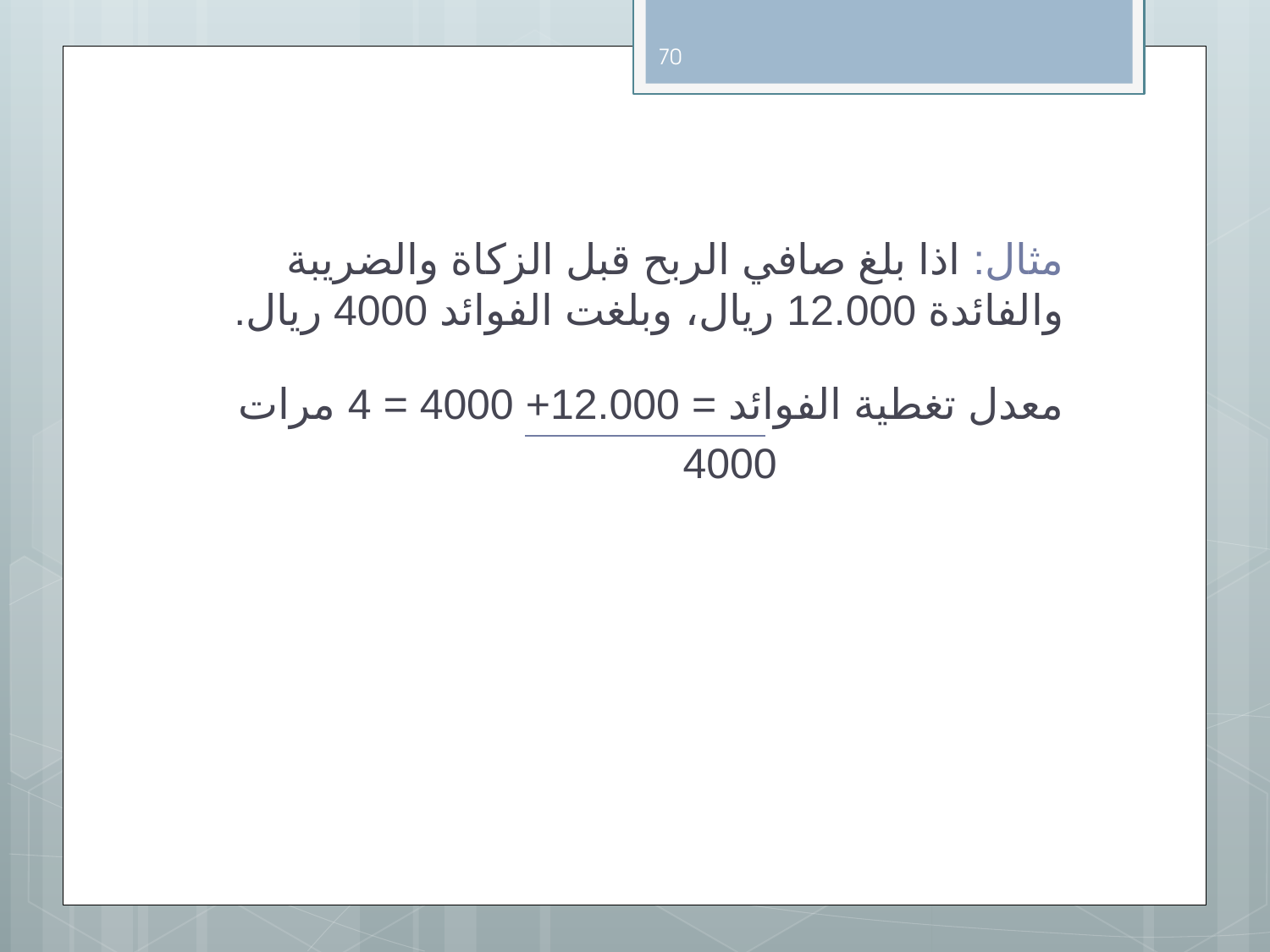

70
مثال: اذا بلغ صافي الربح قبل الزكاة والضريبة والفائدة 12.000 ريال، وبلغت الفوائد 4000 ريال.

معدل تغطية الفوائد = 12.000+ 4000 = 4 مرات
			4000